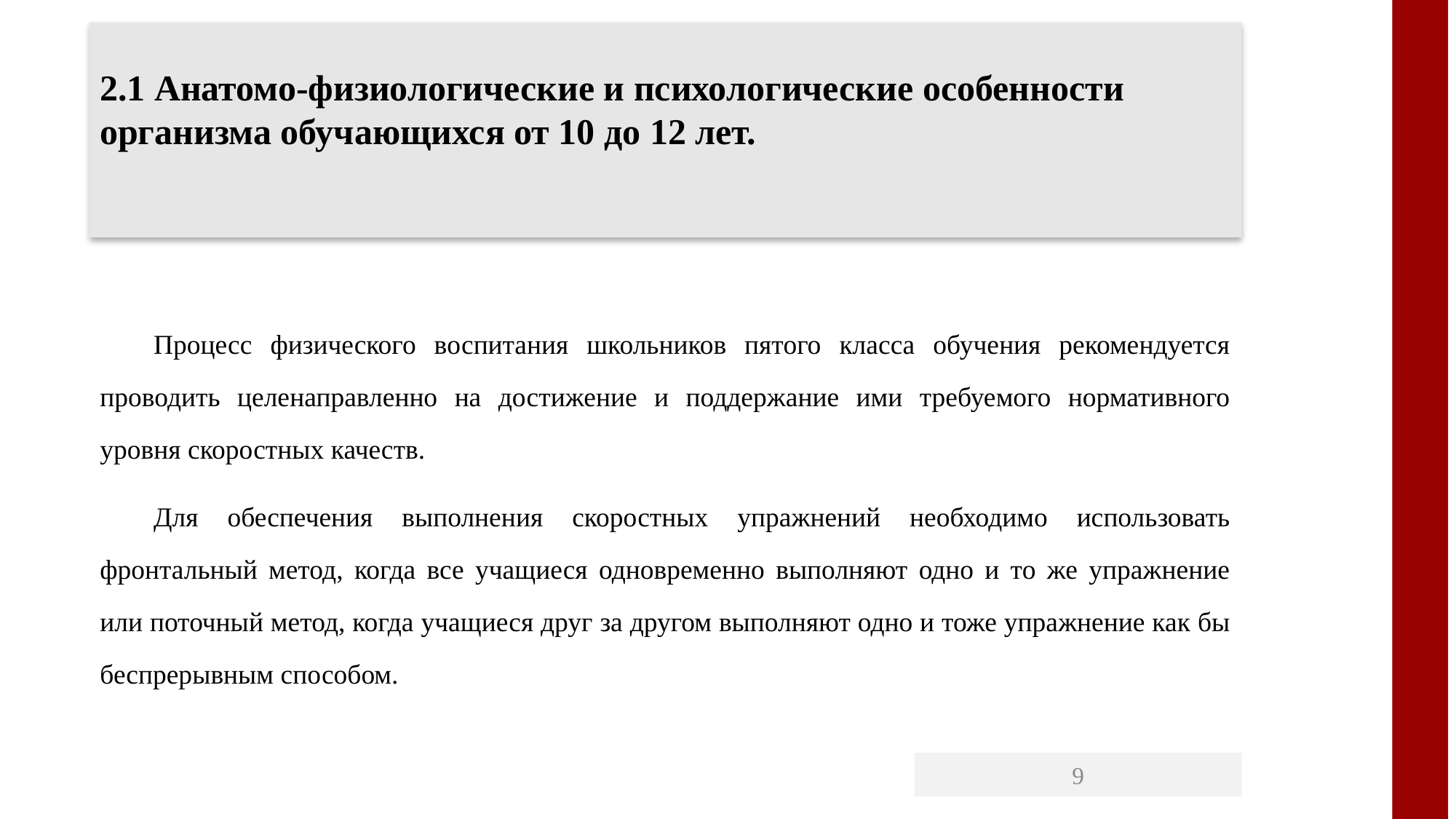

2.1 Анатомо-физиологические и психологические особенности
организма обучающихся от 10 до 12 лет.

Процесс физического воспитания школьников пятого класса обучения рекомендуется проводить целенаправленно на достижение и поддержание ими требуемого нормативного уровня скоростных качеств.
Для обеспечения выполнения скоростных упражнений необходимо использовать фронтальный метод, когда все учащиеся одновременно выполняют одно и то же упражнение или поточный метод, когда учащиеся друг за другом выполняют одно и тоже упражнение как бы беспрерывным способом.

9